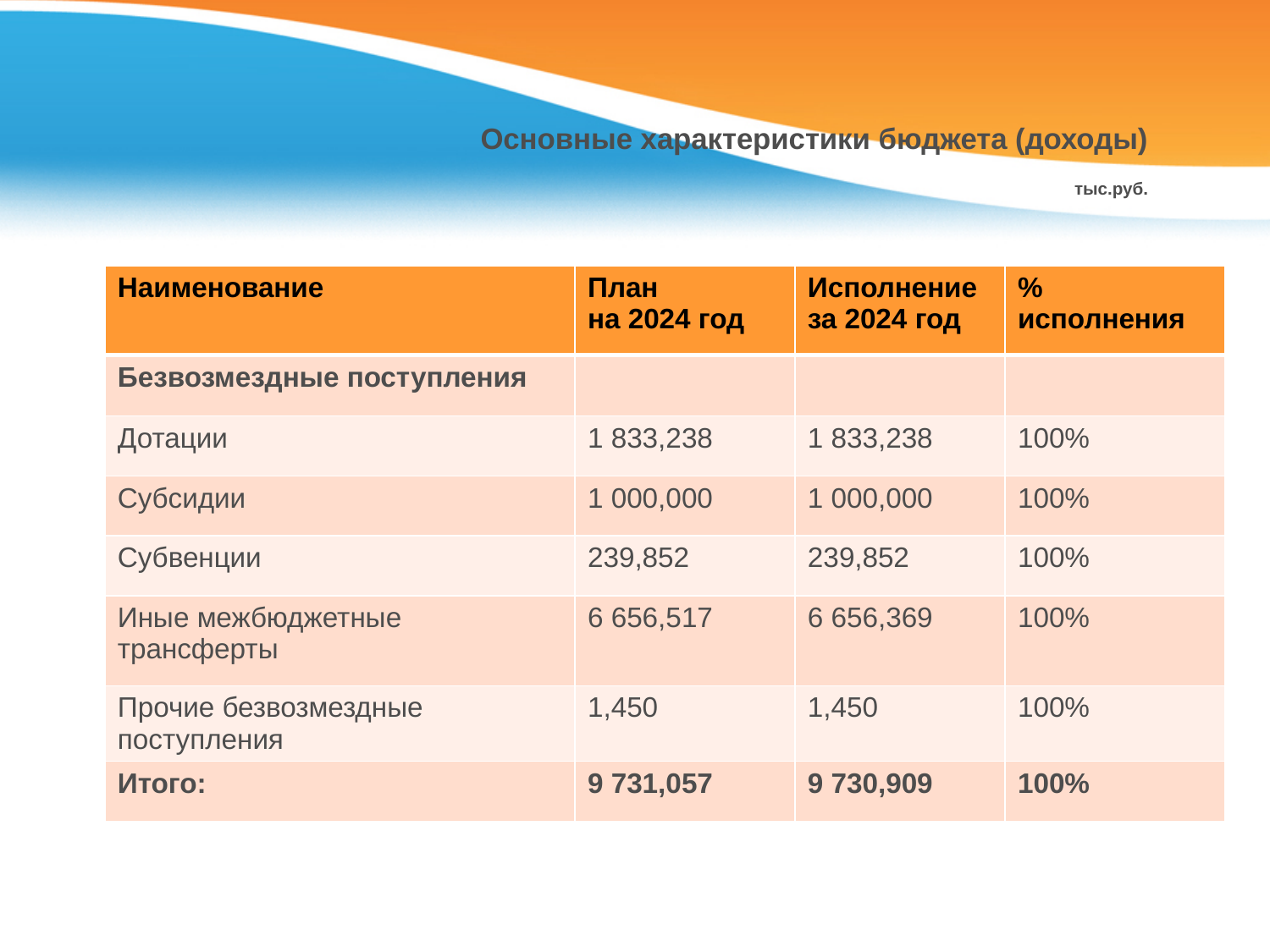

# Основные характеристики бюджета (доходы) тыс.руб.
| Наименование | План на 2024 год | Исполнение за 2024 год | % исполнения |
| --- | --- | --- | --- |
| Безвозмездные поступления |  |  |  |
| Дотации | 1 833,238 | 1 833,238 | 100% |
| Субсидии | 1 000,000 | 1 000,000 | 100% |
| Субвенции | 239,852 | 239,852 | 100% |
| Иные межбюджетные трансферты | 6 656,517 | 6 656,369 | 100% |
| Прочие безвозмездные поступления | 1,450 | 1,450 | 100% |
| Итого: | 9 731,057 | 9 730,909 | 100% |